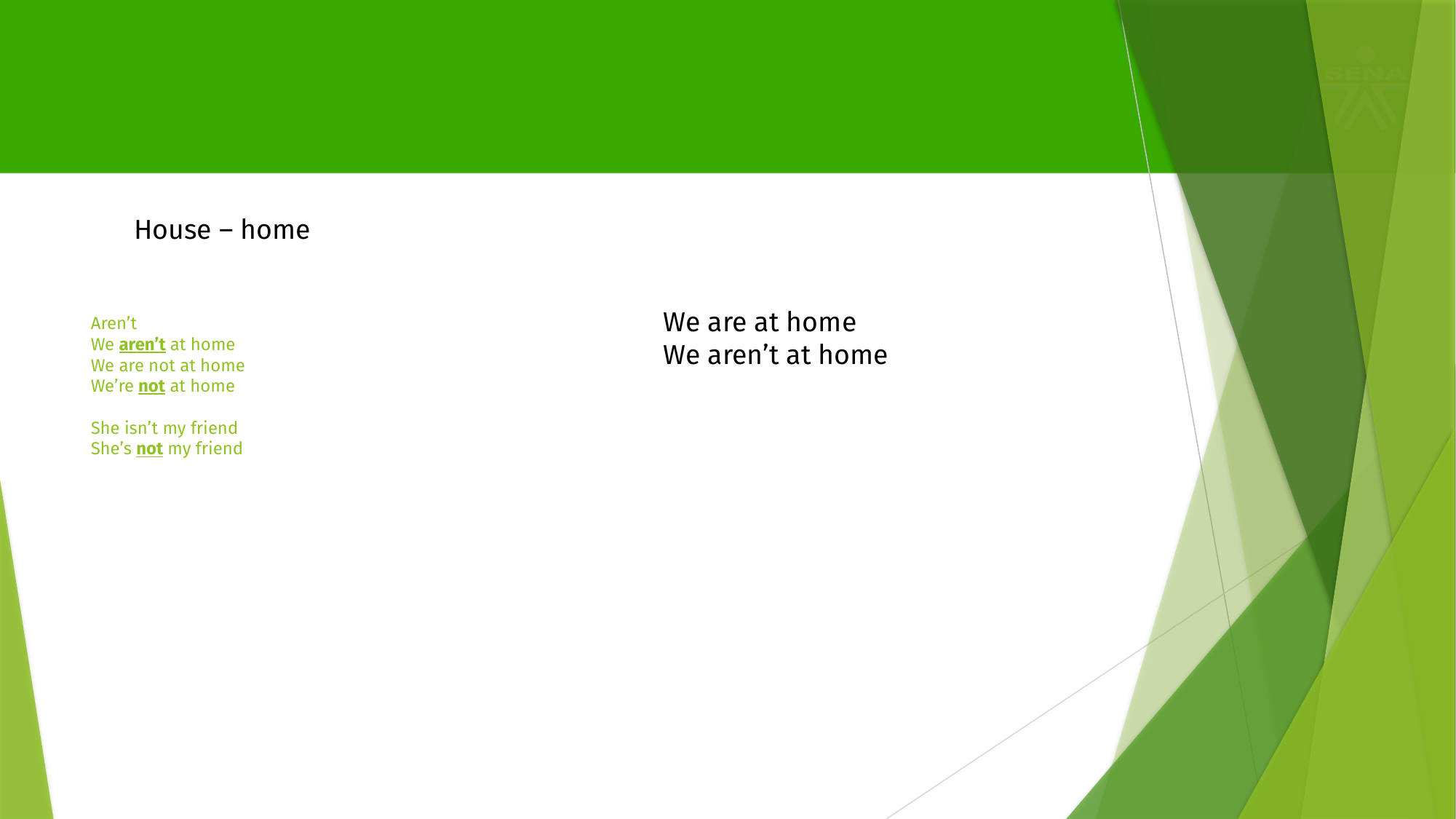

House – home

We are at home
We aren’t at home
# Aren’t We aren’t at home We are not at home We’re not at home She isn’t my friend She’s not my friend